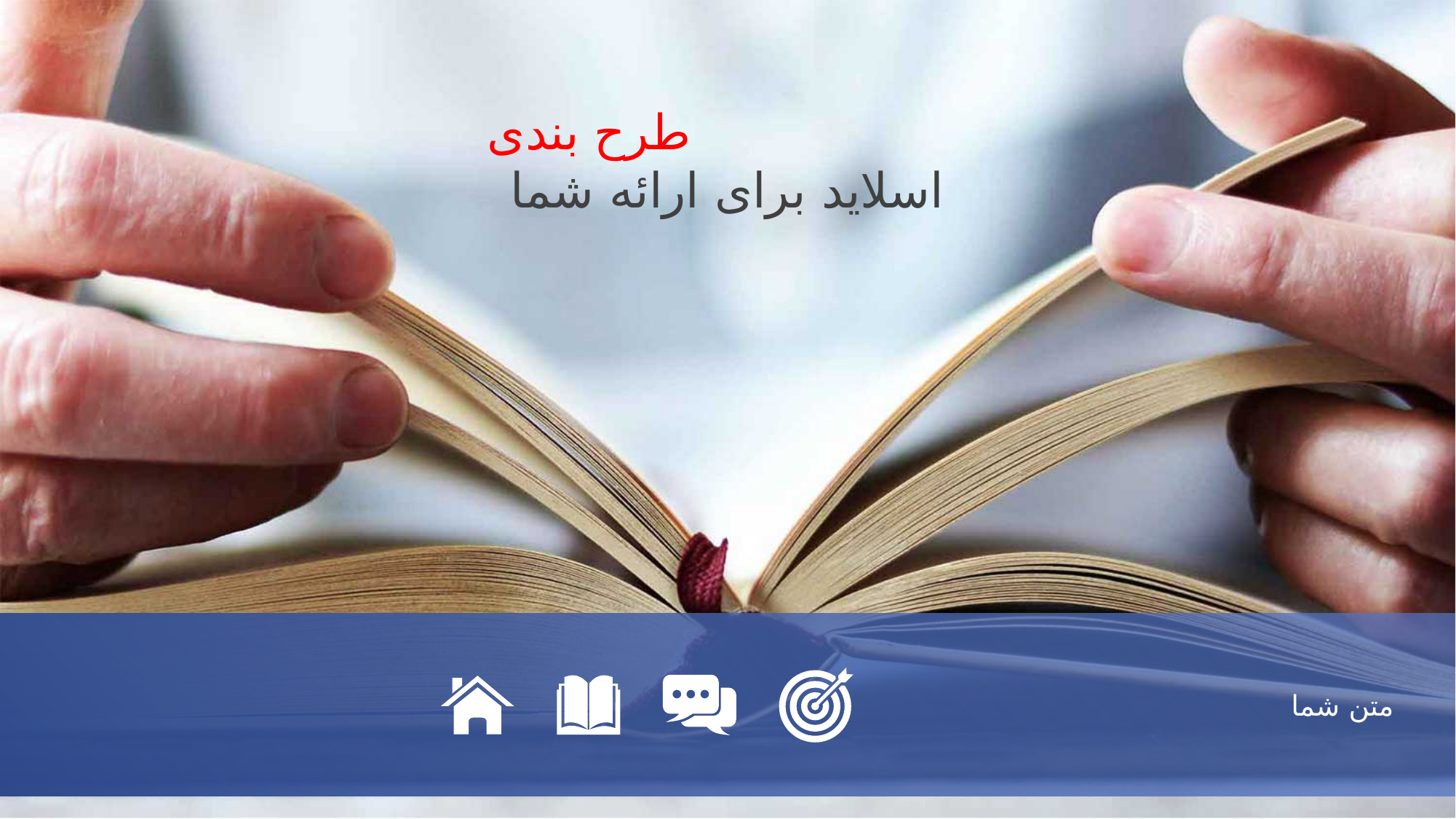

طرح بندی
اسلاید برای ارائه شما

متن شما